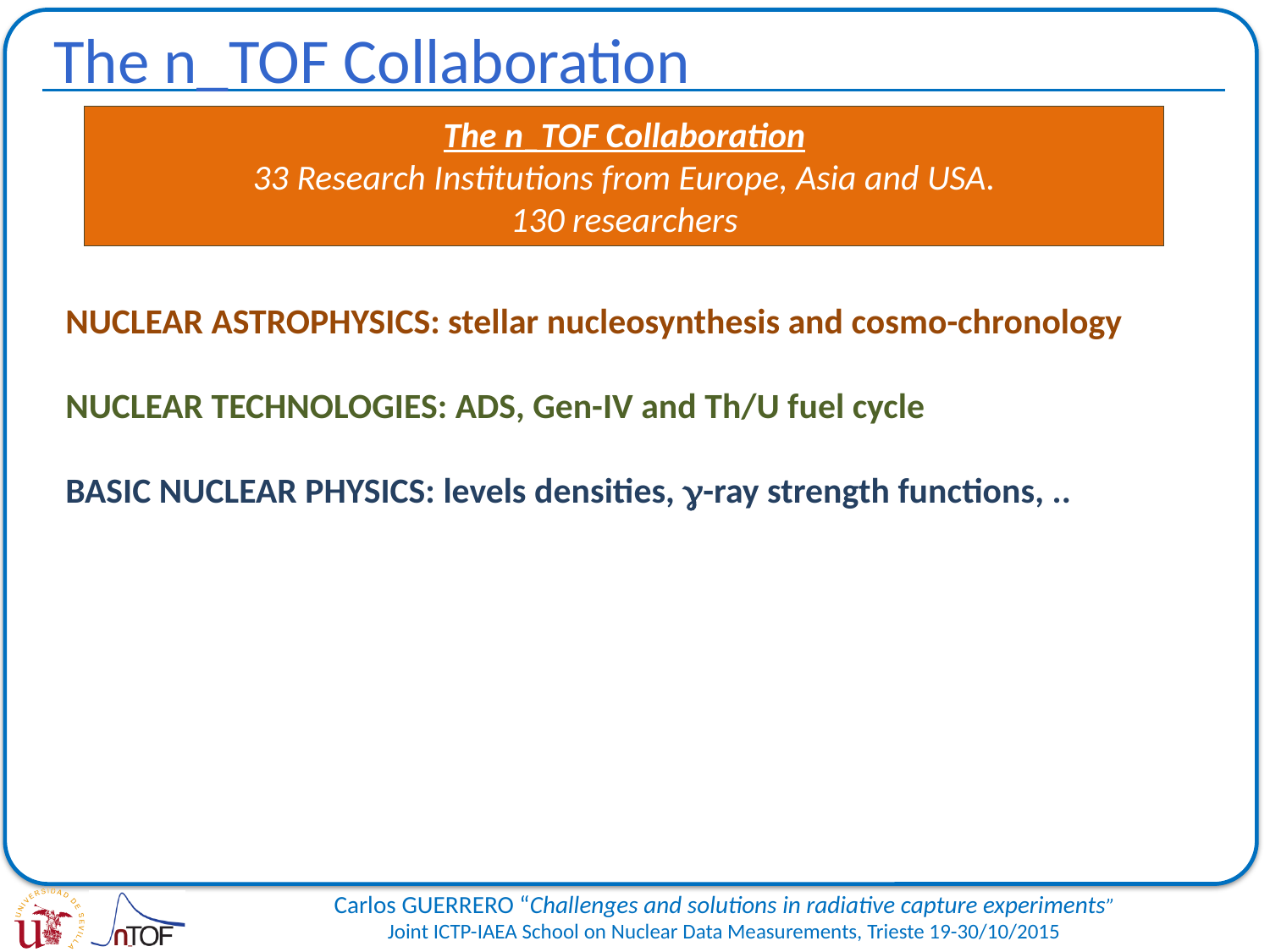

The n_TOF Collaboration
The n_TOF Collaboration
33 Research Institutions from Europe, Asia and USA.
130 researchers
NUCLEAR ASTROPHYSICS: stellar nucleosynthesis and cosmo-chronology

NUCLEAR TECHNOLOGIES: ADS, Gen-IV and Th/U fuel cycle

BASIC NUCLEAR PHYSICS: levels densities, γ-ray strength functions, ..